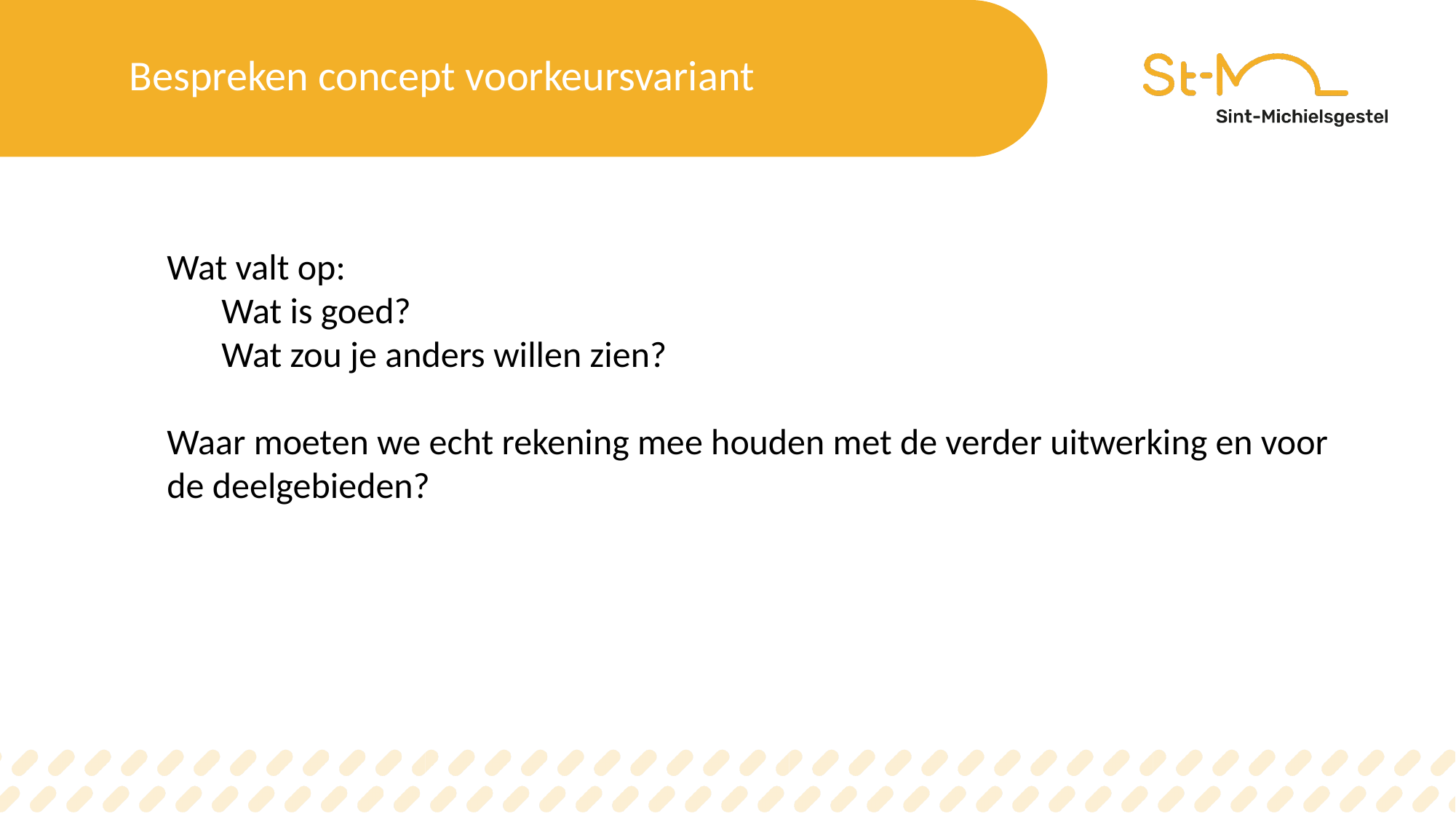

Bespreken concept voorkeursvariant

Wat valt op:
Wat is goed?
Wat zou je anders willen zien?

Waar moeten we echt rekening mee houden met de verder uitwerking en voor de deelgebieden?